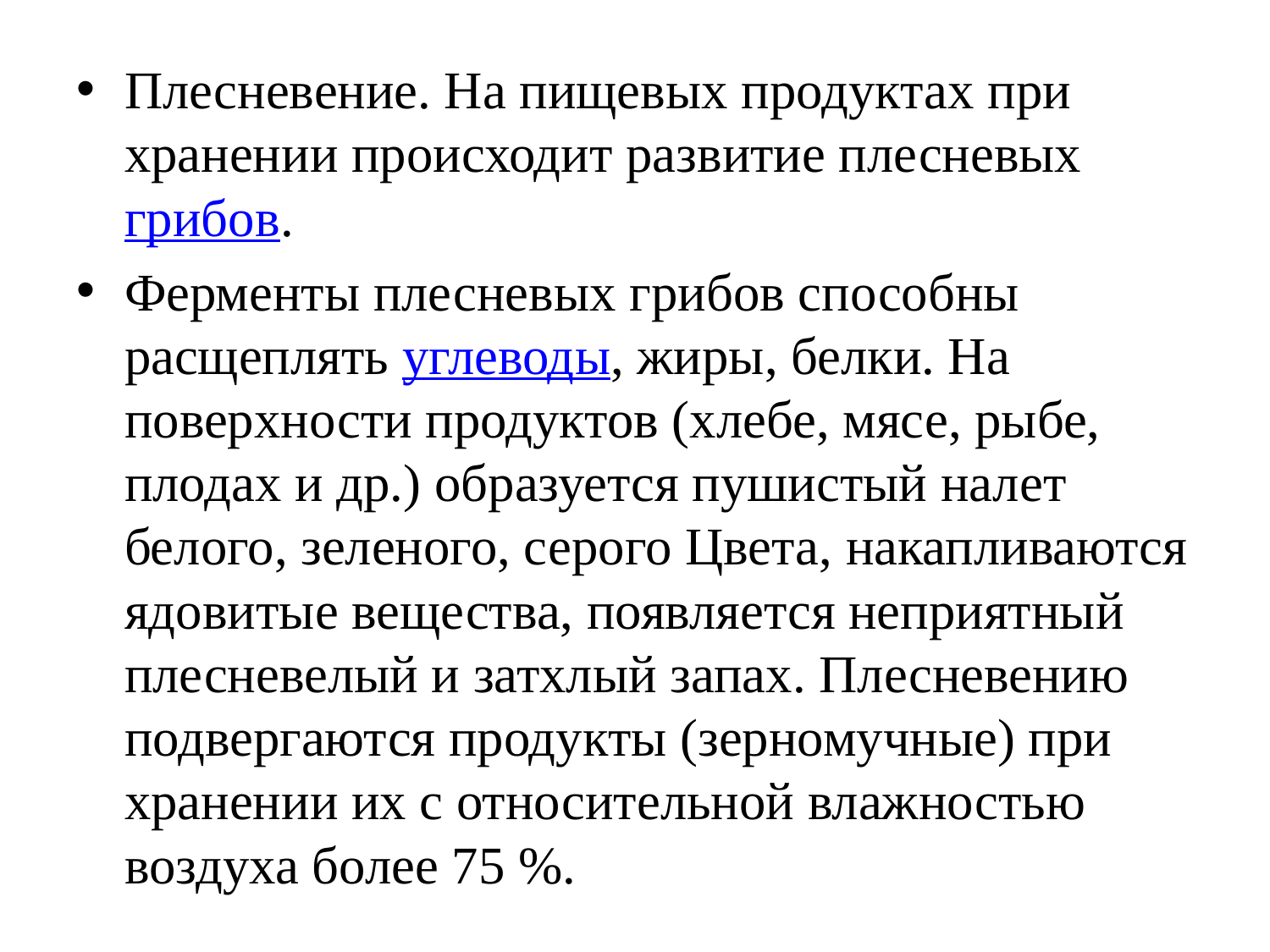

Плесневение. На пищевых продуктах при хранении происходит развитие плесневых грибов.
Ферменты плесневых грибов способны расщеплять углеводы, жиры, белки. На поверхности продуктов (хлебе, мясе, рыбе, плодах и др.) образуется пушистый налет белого, зеленого, серого Цвета, накапливаются ядовитые вещества, появляется неприятный плесневелый и затхлый запах. Плесневению подвергаются продукты (зерномучные) при хранении их с относительной влажностью воздуха более 75 %.